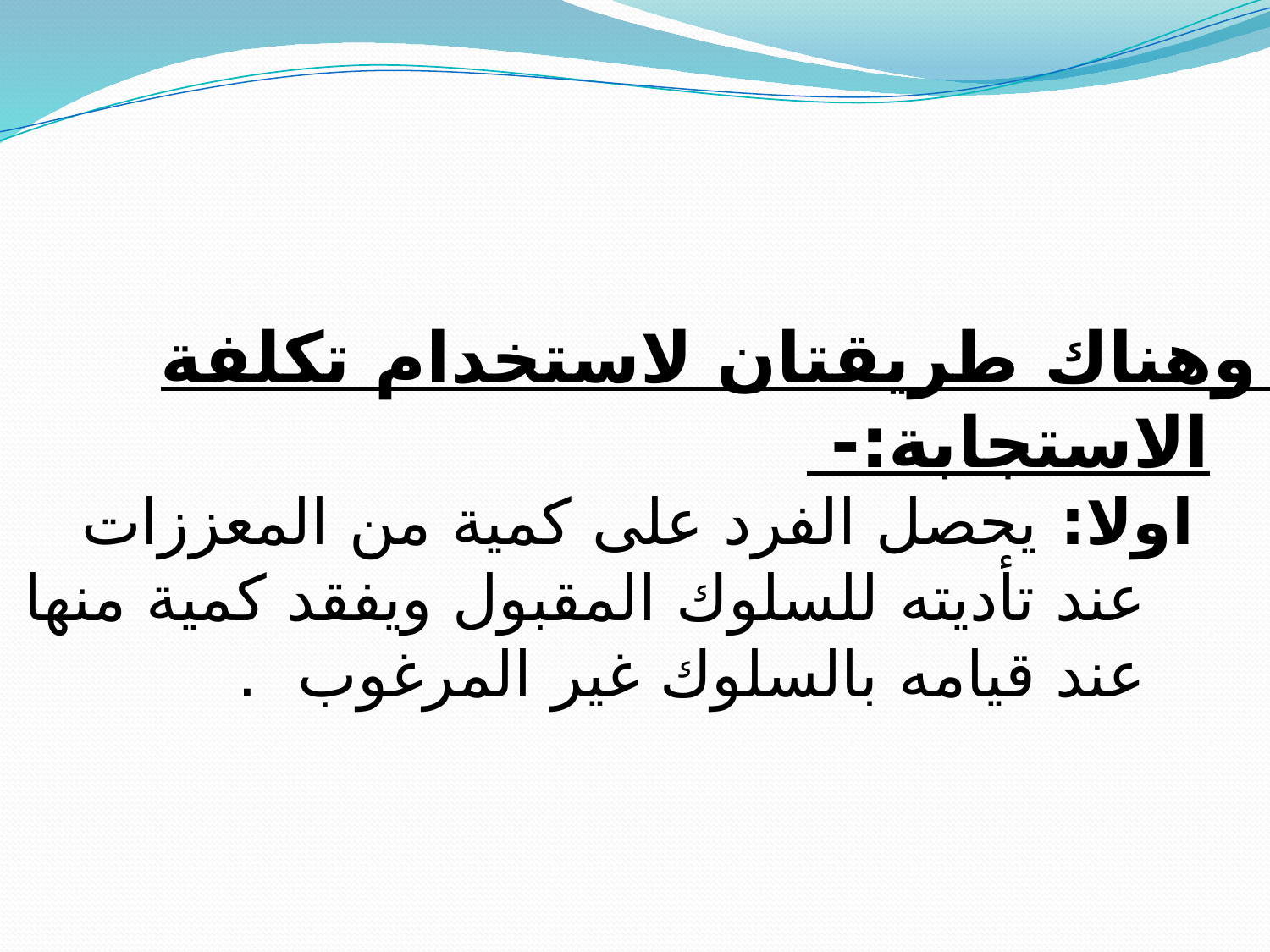

وهناك طريقتان لاستخدام تكلفة الاستجابة:-
اولا: يحصل الفرد على كمية من المعززات عند تأديته للسلوك المقبول ويفقد كمية منها عند قيامه بالسلوك غير المرغوب  .